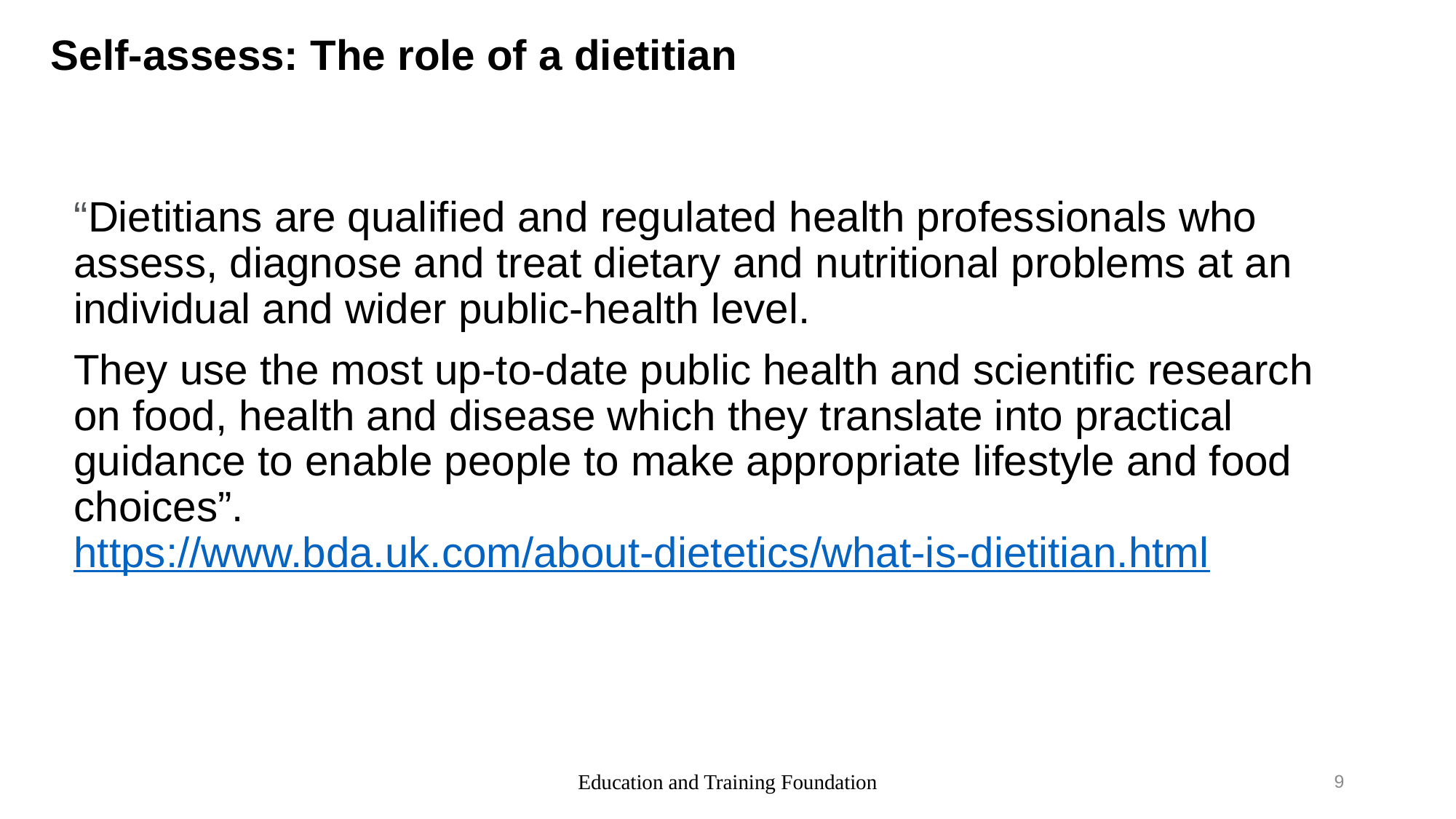

# Self-assess: The role of a dietitian
“Dietitians are qualified and regulated health professionals who assess, diagnose and treat dietary and nutritional problems at an individual and wider public-health level.
They use the most up-to-date public health and scientific research on food, health and disease which they translate into practical guidance to enable people to make appropriate lifestyle and food choices”. https://www.bda.uk.com/about-dietetics/what-is-dietitian.html

Education and Training Foundation
9